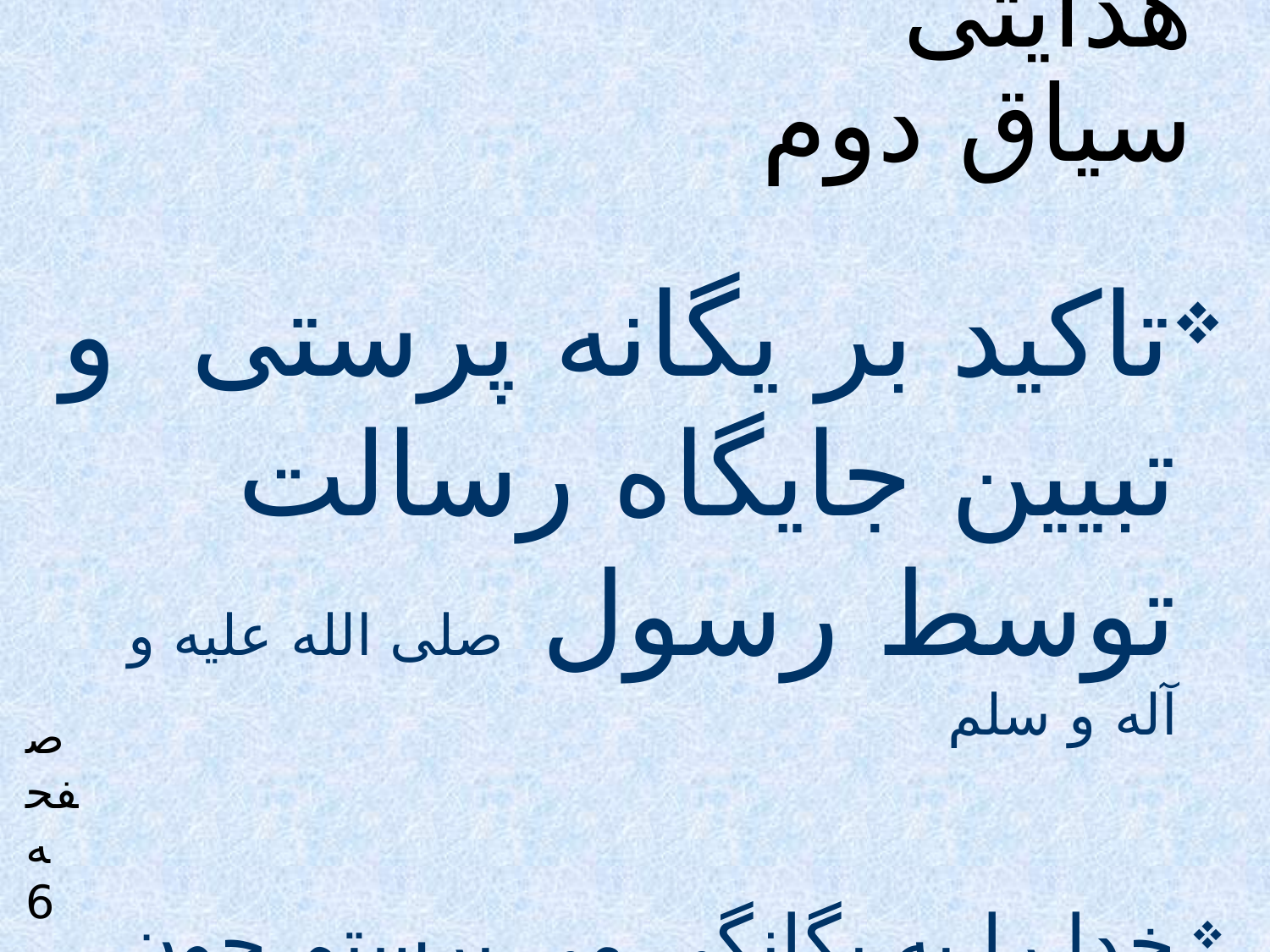

# جهت هدایتی سیاق دوم
تاکید بر یگانه پرستی  و تبیین جایگاه رسالت توسط رسول صلی الله علیه و آله و سلم
خدا را به یگانگی می پرستم چون پروردگار من است و من تنها ابلاغ کننده پیامهای او هستم .
پیامهایی که از مبدا تاریخ در محافظت شدید نگهبانان الهی است و سرپیچی از آنها عذاب سخت خدا را در پی خواهد داشت.
صفحه 6